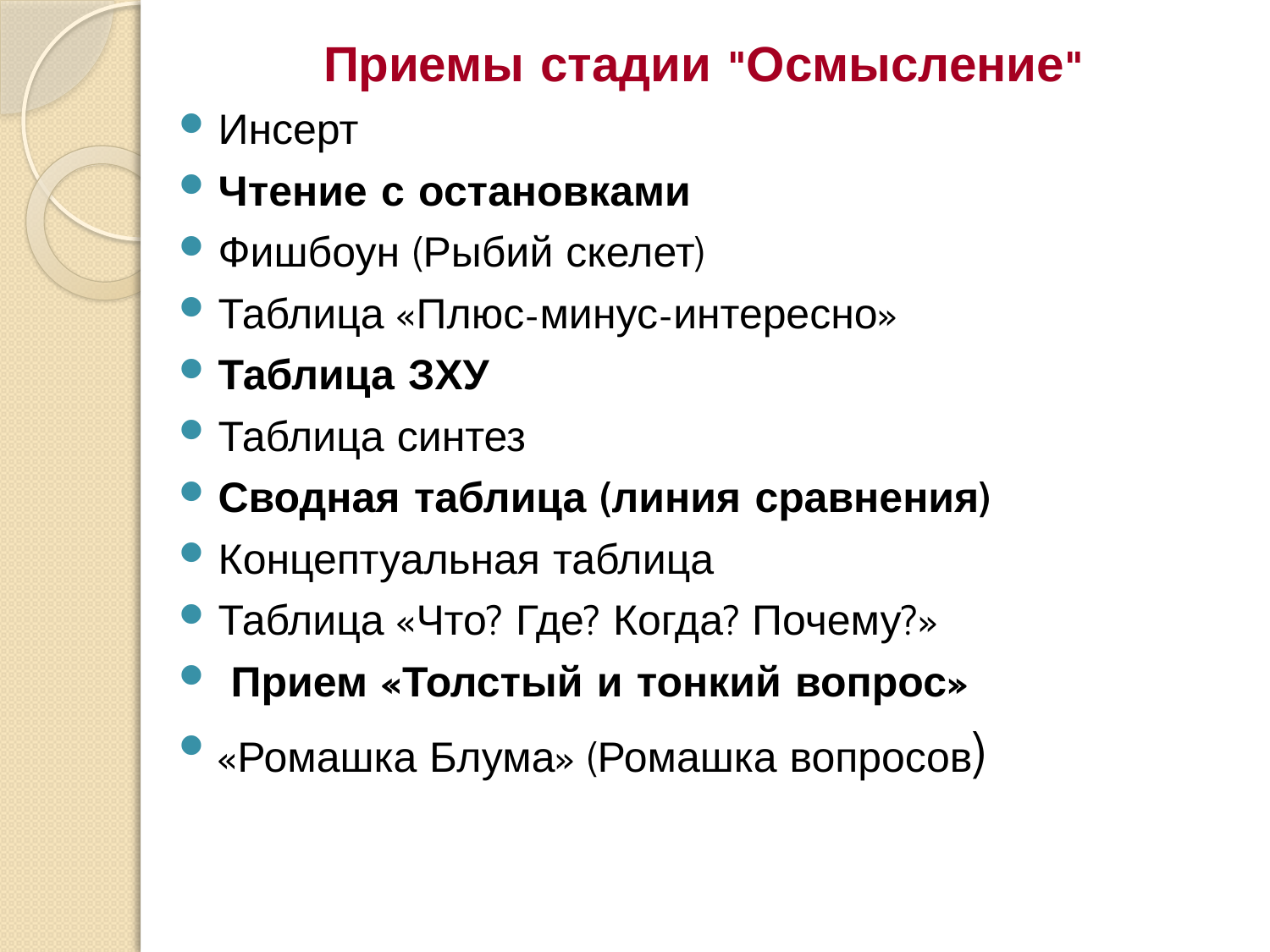

Приемы стадии "Осмысление"
Инсерт
Чтение с остановками
Фишбоун (Рыбий скелет)
Таблица «Плюс-минус-интересно»
Таблица ЗХУ
Таблица синтез
Сводная таблица (линия сравнения)
Концептуальная таблица
Таблица «Что? Где? Когда? Почему?»
 Прием «Толстый и тонкий вопрос»
«Ромашка Блума» (Ромашка вопросов)